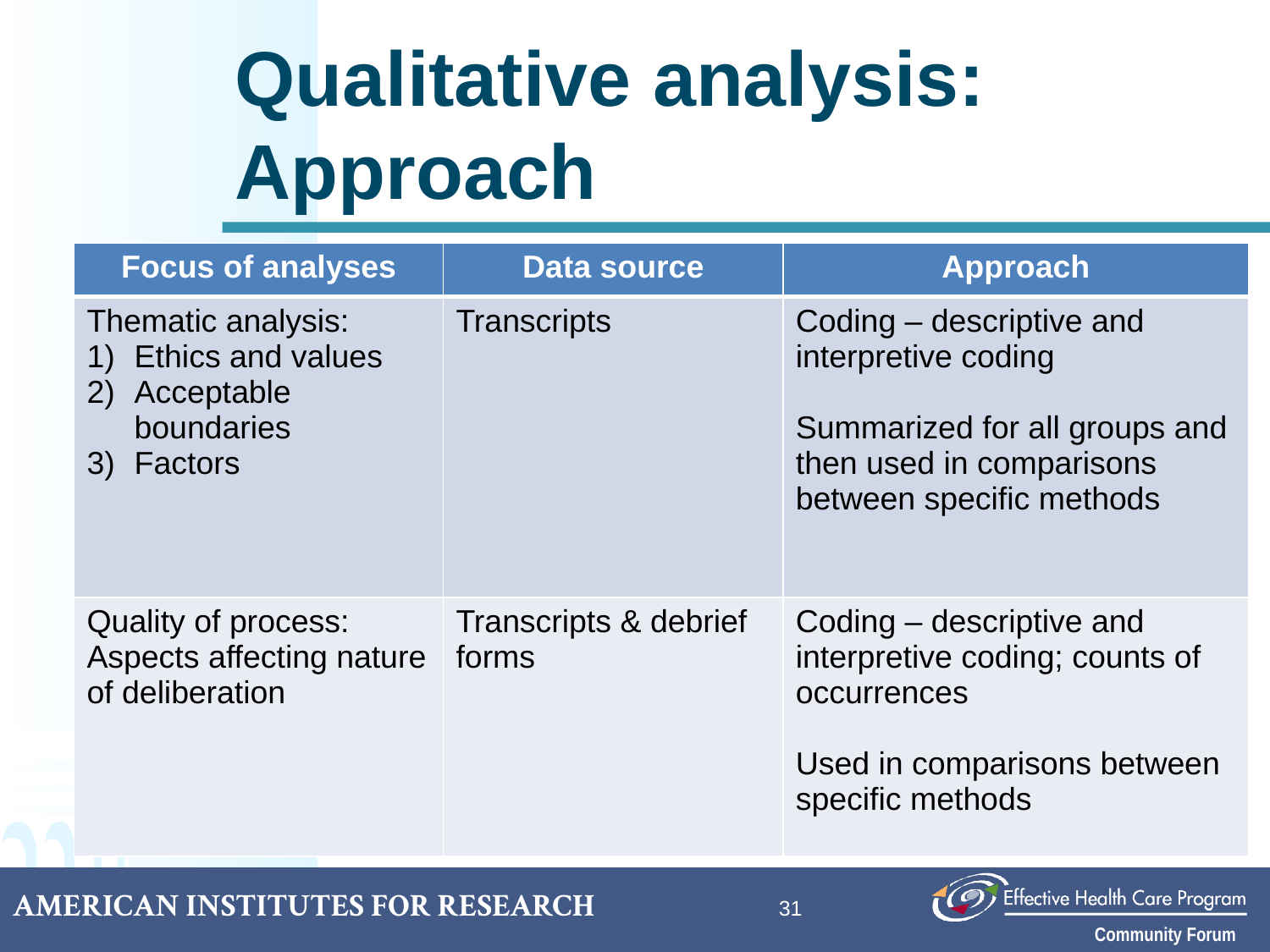

# Qualitative analysis: Approach
| Focus of analyses | Data source | Approach |
| --- | --- | --- |
| Thematic analysis: Ethics and values Acceptable boundaries Factors | Transcripts | Coding – descriptive and interpretive coding Summarized for all groups and then used in comparisons between specific methods |
| Quality of process: Aspects affecting nature of deliberation | Transcripts & debrief forms | Coding – descriptive and interpretive coding; counts of occurrences Used in comparisons between specific methods |